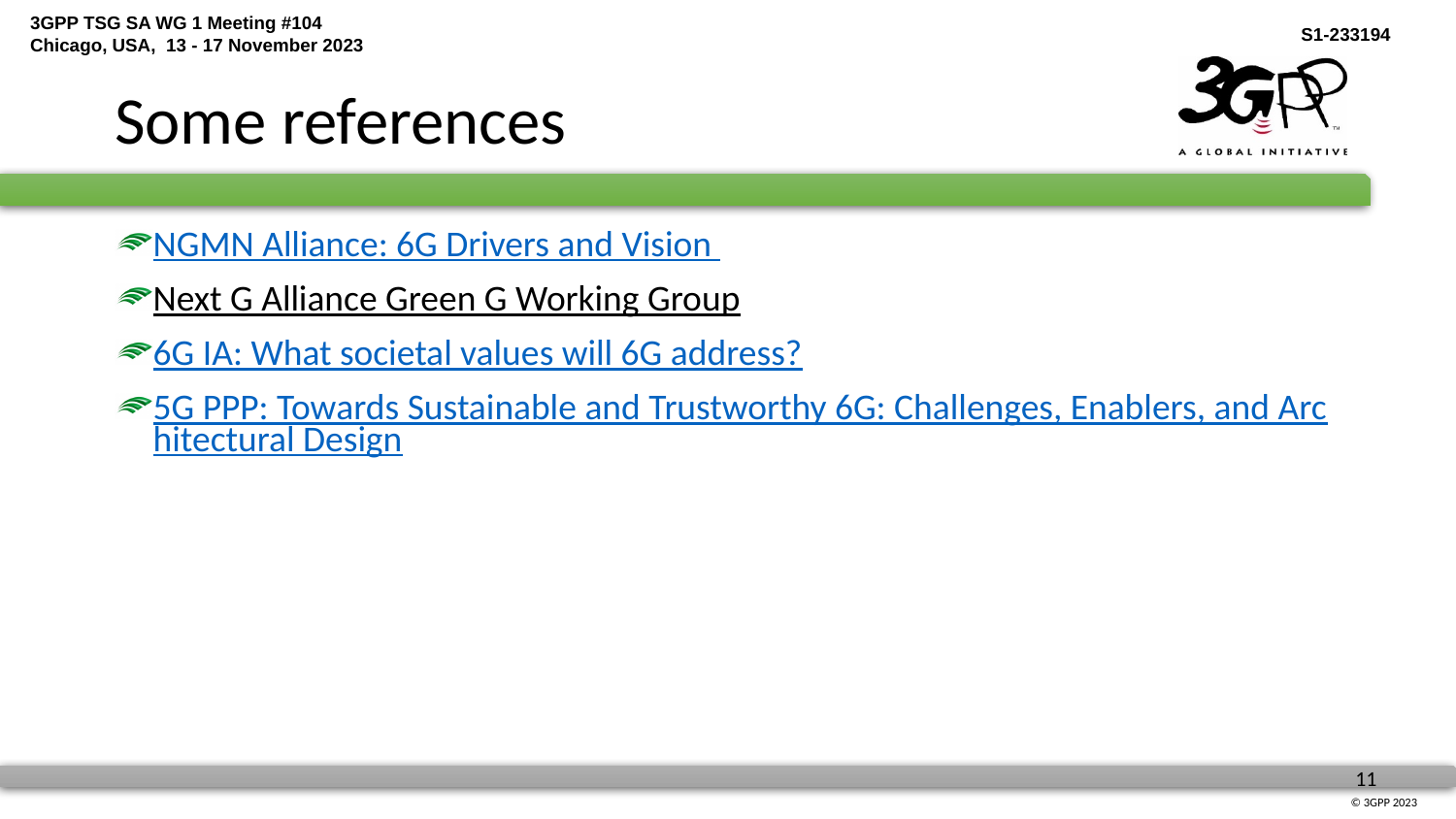

# Some references
NGMN Alliance: 6G Drivers and Vision
Next G Alliance Green G Working Group
6G IA: What societal values will 6G address?
5G PPP: Towards Sustainable and Trustworthy 6G: Challenges, Enablers, and Architectural Design